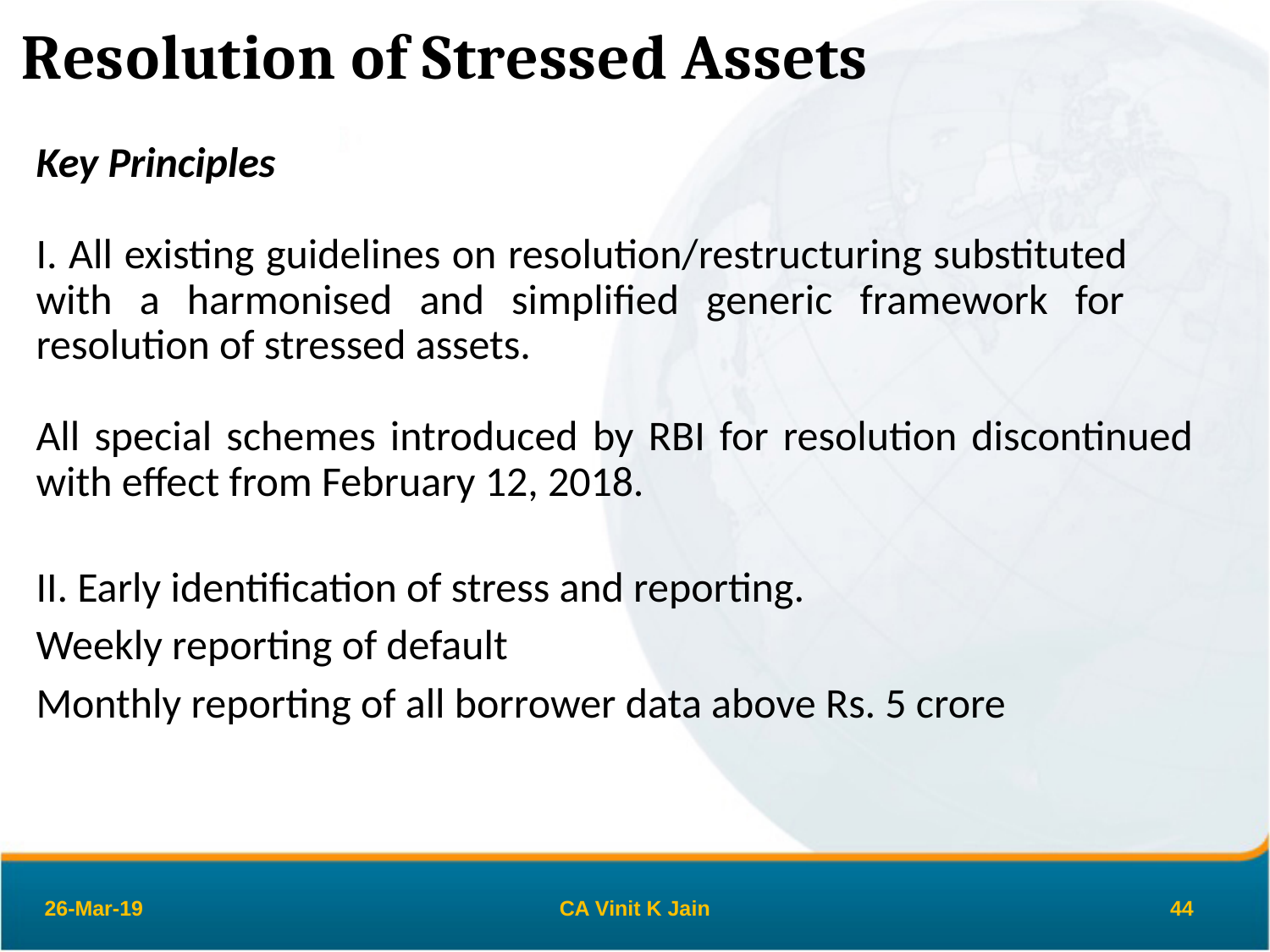

# Resolution of Stressed Assets

Key Principles

I. All existing guidelines on resolution/restructuring substituted 	with a harmonised and simplified generic framework for 	resolution of stressed assets.

All special schemes introduced by RBI for resolution discontinued with effect from February 12, 2018.

II. Early identification of stress and reporting.
Weekly reporting of default
Monthly reporting of all borrower data above Rs. 5 crore
26-Mar-19
CA Vinit K Jain
44